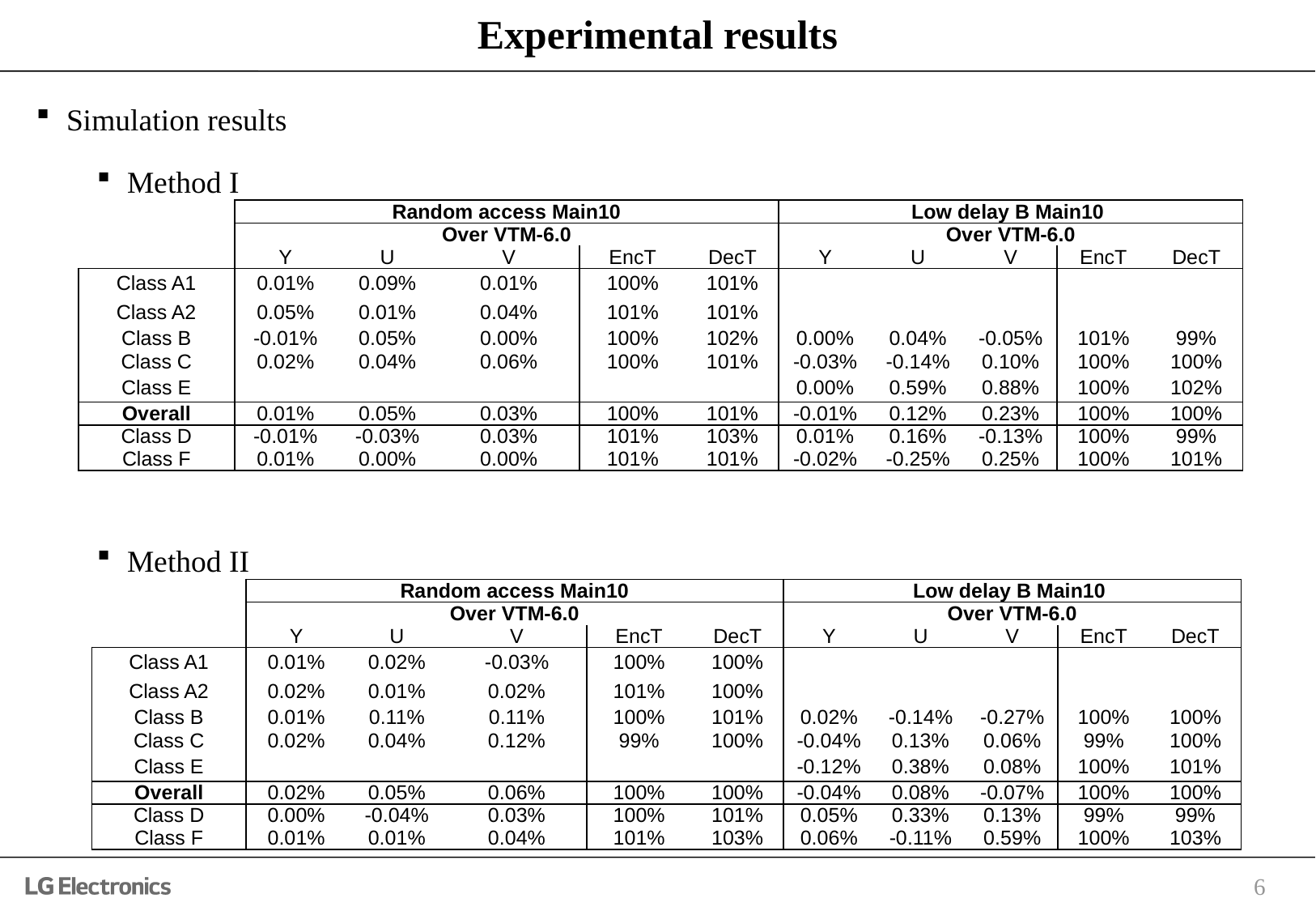

# Experimental results
Simulation results
Method I

Method II

|  | Random access Main10 |  |  |  |  | Low delay B Main10 |  |  |  |  |
| --- | --- | --- | --- | --- | --- | --- | --- | --- | --- | --- |
|  | Over VTM-6.0 |  |  |  |  | Over VTM-6.0 |  |  |  |  |
|  | Y | U | V | EncT | DecT | Y | U | V | EncT | DecT |
| Class A1 | 0.01% | 0.09% | 0.01% | 100% | 101% |  |  |  |  |  |
| Class A2 | 0.05% | 0.01% | 0.04% | 101% | 101% |  |  |  |  |  |
| Class B | -0.01% | 0.05% | 0.00% | 100% | 102% | 0.00% | 0.04% | -0.05% | 101% | 99% |
| Class C | 0.02% | 0.04% | 0.06% | 100% | 101% | -0.03% | -0.14% | 0.10% | 100% | 100% |
| Class E |  |  |  |  |  | 0.00% | 0.59% | 0.88% | 100% | 102% |
| Overall | 0.01% | 0.05% | 0.03% | 100% | 101% | -0.01% | 0.12% | 0.23% | 100% | 100% |
| Class D | -0.01% | -0.03% | 0.03% | 101% | 103% | 0.01% | 0.16% | -0.13% | 100% | 99% |
| Class F | 0.01% | 0.00% | 0.00% | 101% | 101% | -0.02% | -0.25% | 0.25% | 100% | 101% |
|  | Random access Main10 |  |  |  |  | Low delay B Main10 |  |  |  |  |
| --- | --- | --- | --- | --- | --- | --- | --- | --- | --- | --- |
|  | Over VTM-6.0 |  |  |  |  | Over VTM-6.0 |  |  |  |  |
|  | Y | U | V | EncT | DecT | Y | U | V | EncT | DecT |
| Class A1 | 0.01% | 0.02% | -0.03% | 100% | 100% |  |  |  |  |  |
| Class A2 | 0.02% | 0.01% | 0.02% | 101% | 100% |  |  |  |  |  |
| Class B | 0.01% | 0.11% | 0.11% | 100% | 101% | 0.02% | -0.14% | -0.27% | 100% | 100% |
| Class C | 0.02% | 0.04% | 0.12% | 99% | 100% | -0.04% | 0.13% | 0.06% | 99% | 100% |
| Class E |  |  |  |  |  | -0.12% | 0.38% | 0.08% | 100% | 101% |
| Overall | 0.02% | 0.05% | 0.06% | 100% | 100% | -0.04% | 0.08% | -0.07% | 100% | 100% |
| Class D | 0.00% | -0.04% | 0.03% | 100% | 101% | 0.05% | 0.33% | 0.13% | 99% | 99% |
| Class F | 0.01% | 0.01% | 0.04% | 101% | 103% | 0.06% | -0.11% | 0.59% | 100% | 103% |
6